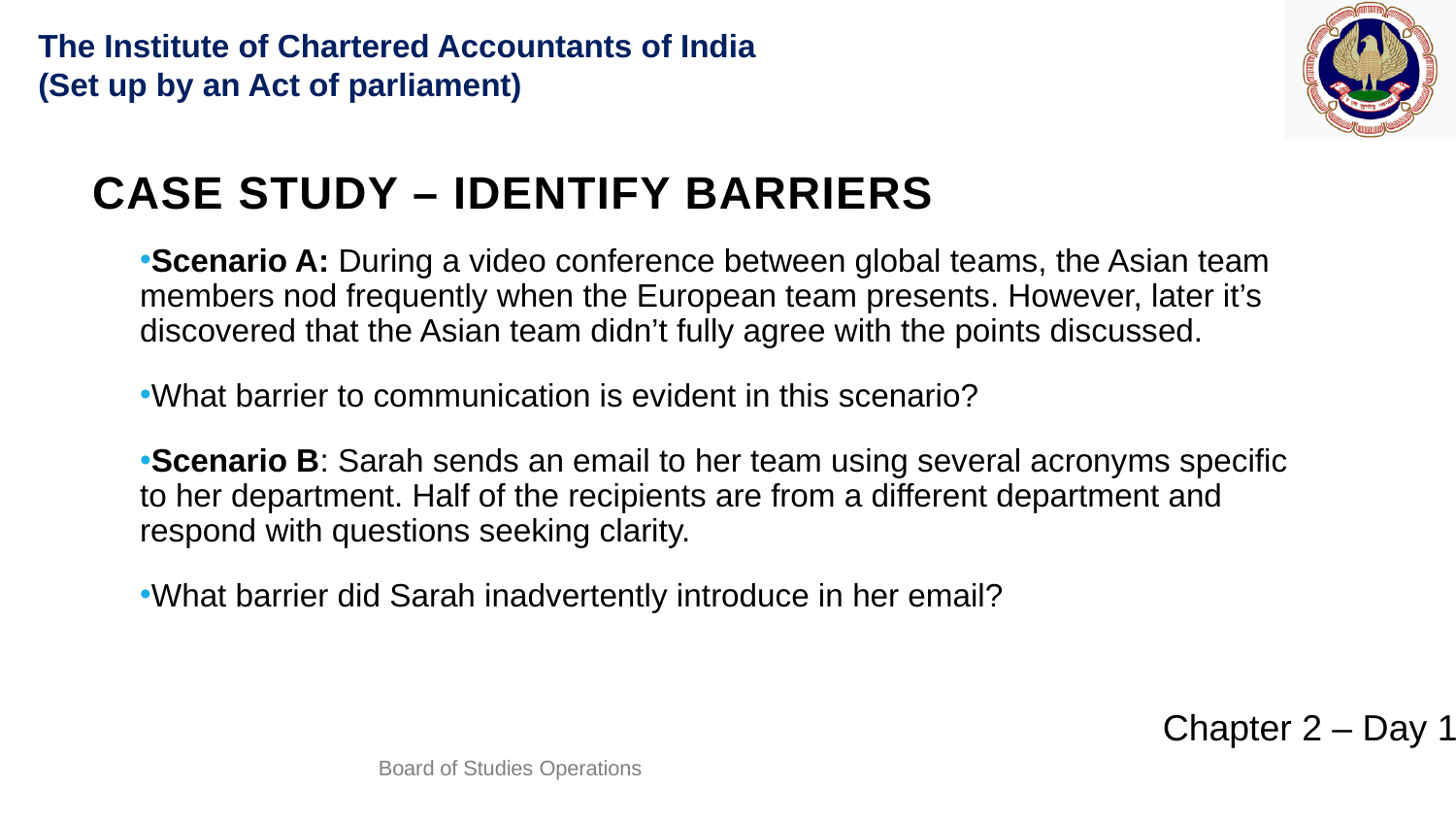

Case Study – Identify Barriers
Scenario A: During a video conference between global teams, the Asian team members nod frequently when the European team presents. However, later it’s discovered that the Asian team didn’t fully agree with the points discussed.
What barrier to communication is evident in this scenario?
Scenario B: Sarah sends an email to her team using several acronyms specific to her department. Half of the recipients are from a different department and respond with questions seeking clarity.
What barrier did Sarah inadvertently introduce in her email?